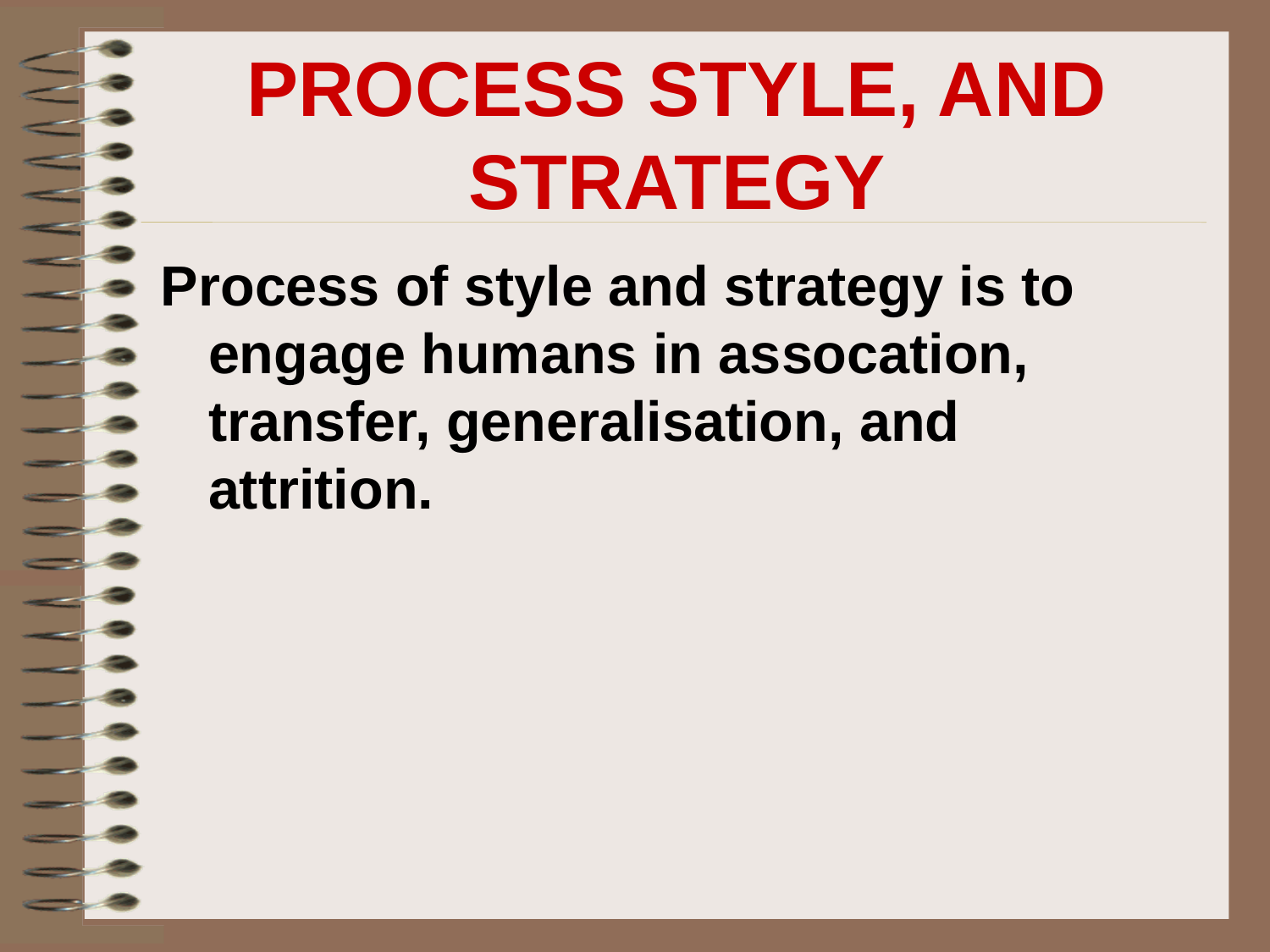

# PROCESS STYLE, AND STRATEGY
Process of style and strategy is to engage humans in assocation, transfer, generalisation, and attrition.